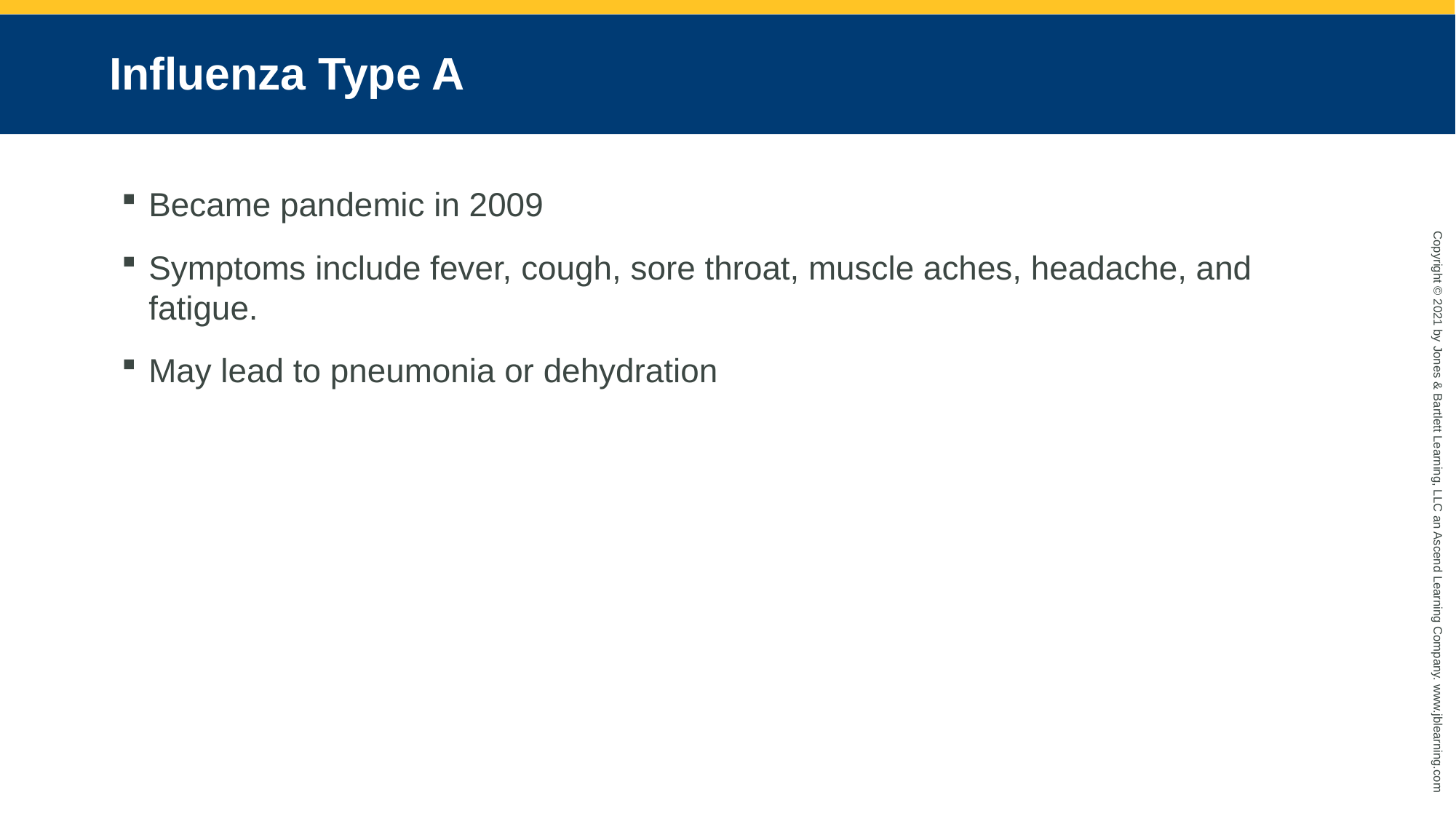

# Influenza Type A
Became pandemic in 2009
Symptoms include fever, cough, sore throat, muscle aches, headache, and fatigue.
May lead to pneumonia or dehydration